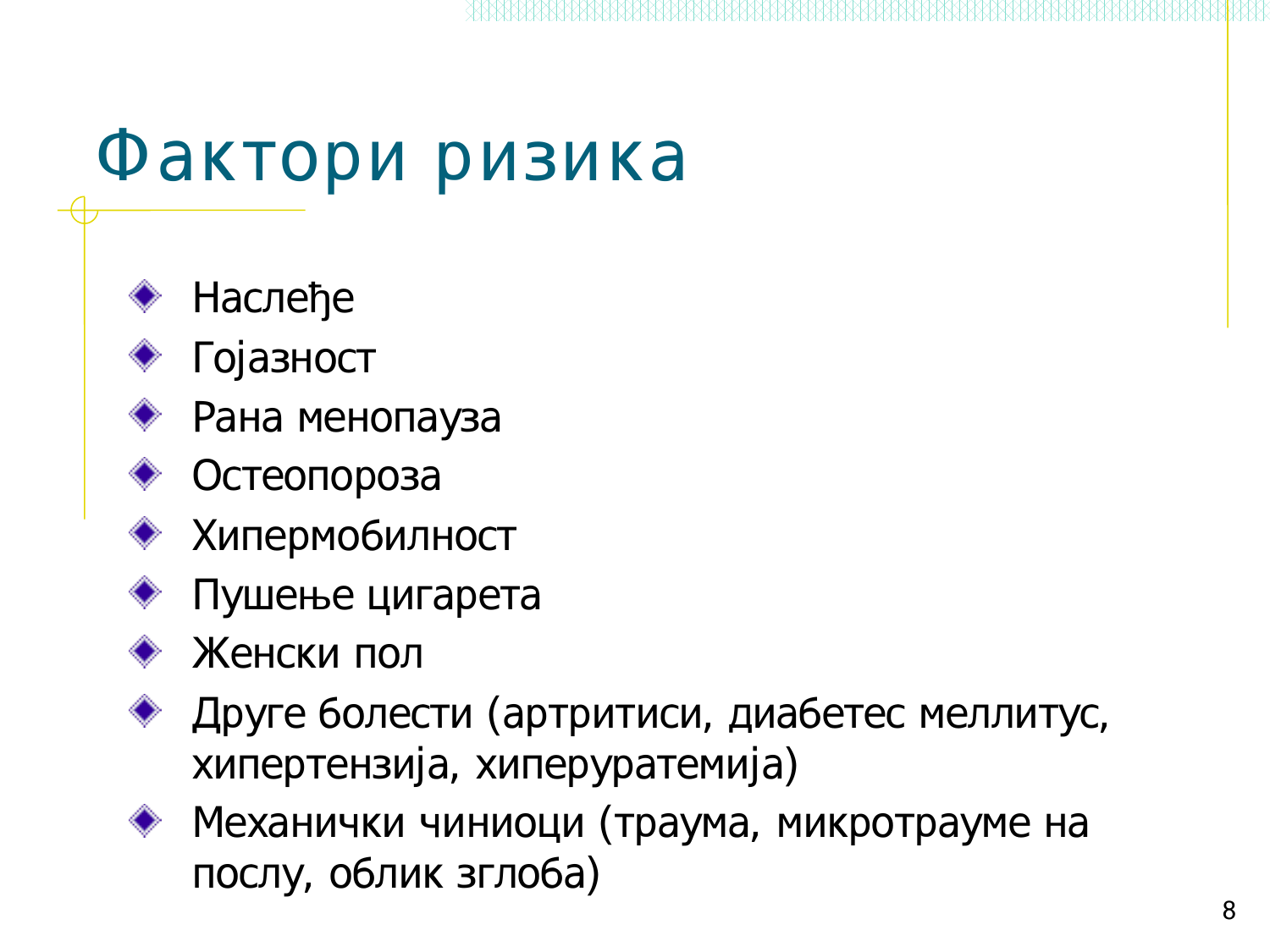

# Фактори ризика
Наслеђе
Гојазност
Рана менопауза
Остеопороза
Хипермобилност
Пушење цигарета
Женски пол
Друге болести (артритиси, диабетес меллитус, хипертензија, хиперуратемија)
Механички чиниоци (траума, микротрауме на послу, облик зглоба)
8